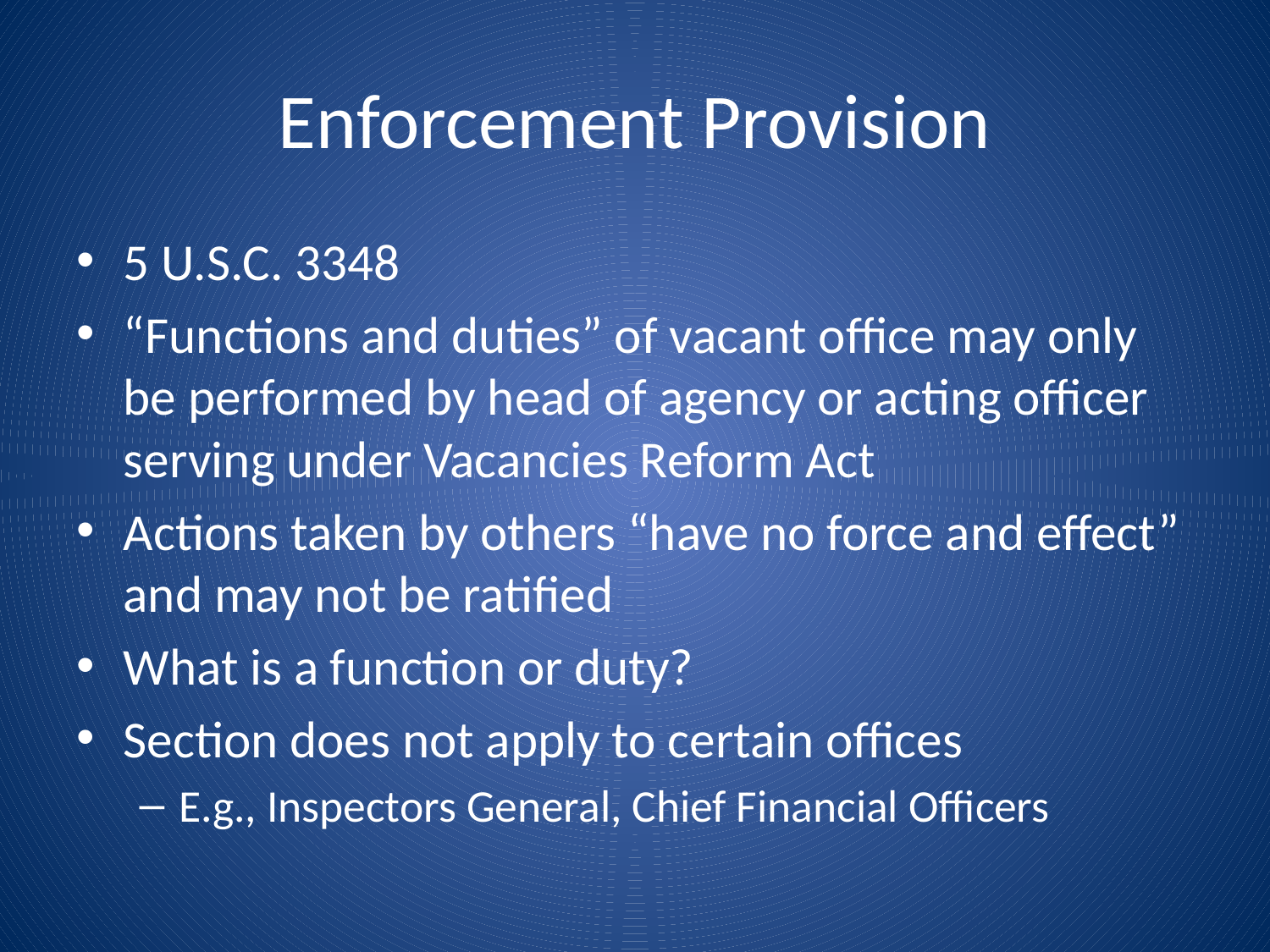

# Enforcement Provision
5 U.S.C. 3348
“Functions and duties” of vacant office may only be performed by head of agency or acting officer serving under Vacancies Reform Act
Actions taken by others “have no force and effect” and may not be ratified
What is a function or duty?
Section does not apply to certain offices
E.g., Inspectors General, Chief Financial Officers